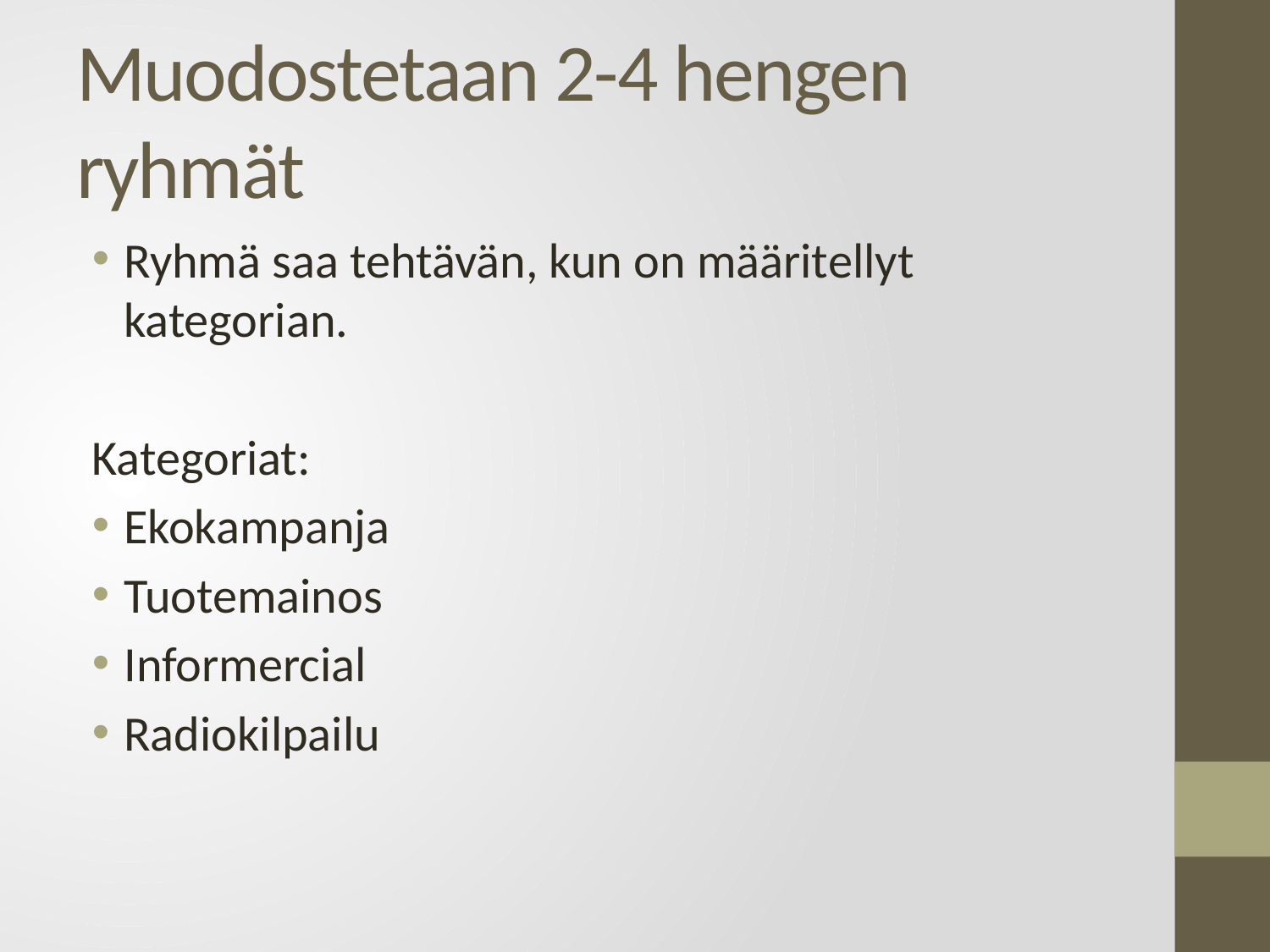

# Muodostetaan 2-4 hengen ryhmät
Ryhmä saa tehtävän, kun on määritellyt kategorian.

Kategoriat:
Ekokampanja
Tuotemainos
Informercial
Radiokilpailu